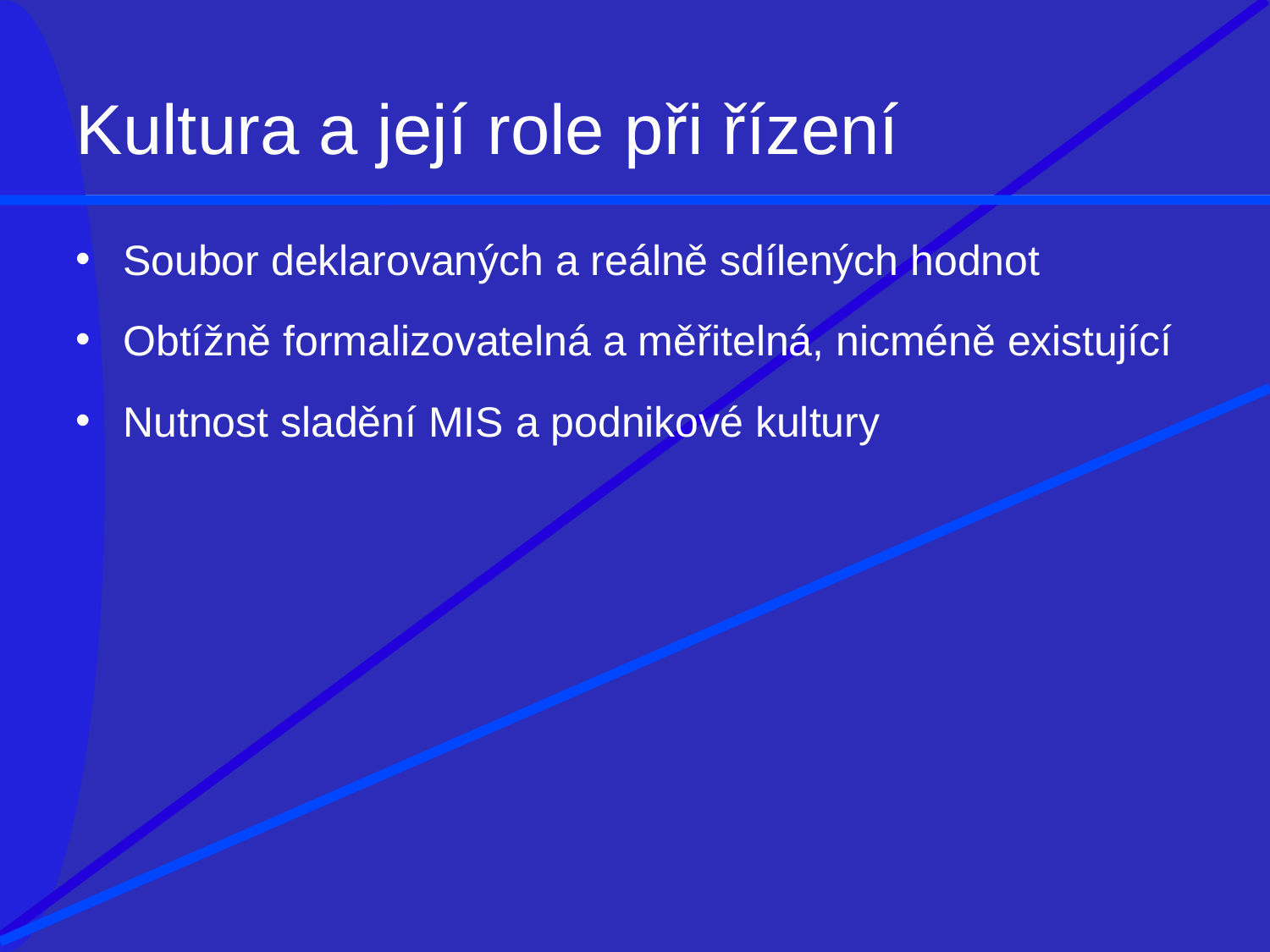

# Kultura a její role při řízení
Soubor deklarovaných a reálně sdílených hodnot
Obtížně formalizovatelná a měřitelná, nicméně existující
Nutnost sladění MIS a podnikové kultury